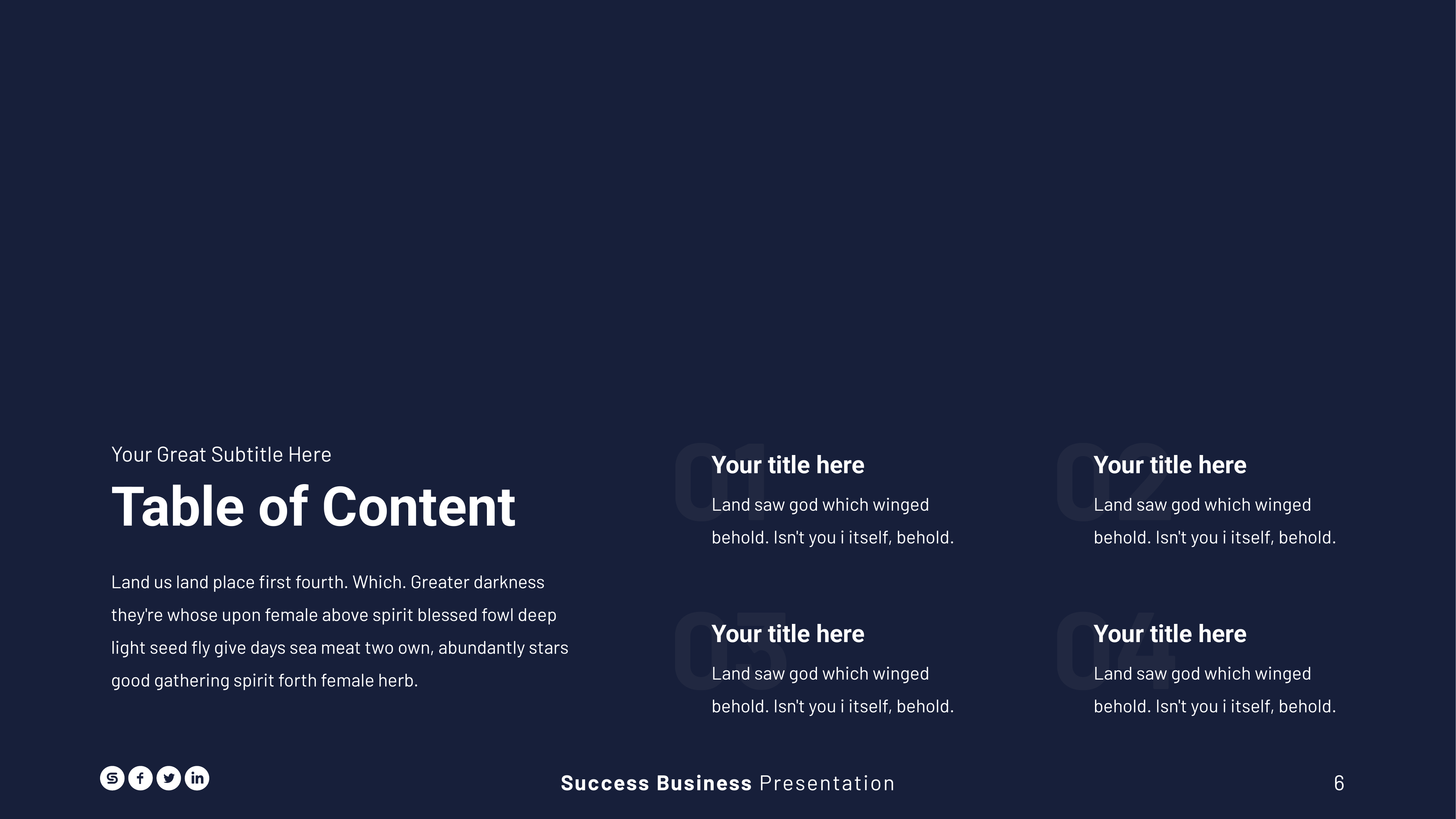

01
02
Your Great Subtitle Here
Table of Content
Your title here
Land saw god which winged behold. Isn't you i itself, behold.
Your title here
Land saw god which winged behold. Isn't you i itself, behold.
03
04
Land us land place first fourth. Which. Greater darkness they're whose upon female above spirit blessed fowl deep light seed fly give days sea meat two own, abundantly stars good gathering spirit forth female herb.
Your title here
Land saw god which winged behold. Isn't you i itself, behold.
Your title here
Land saw god which winged behold. Isn't you i itself, behold.